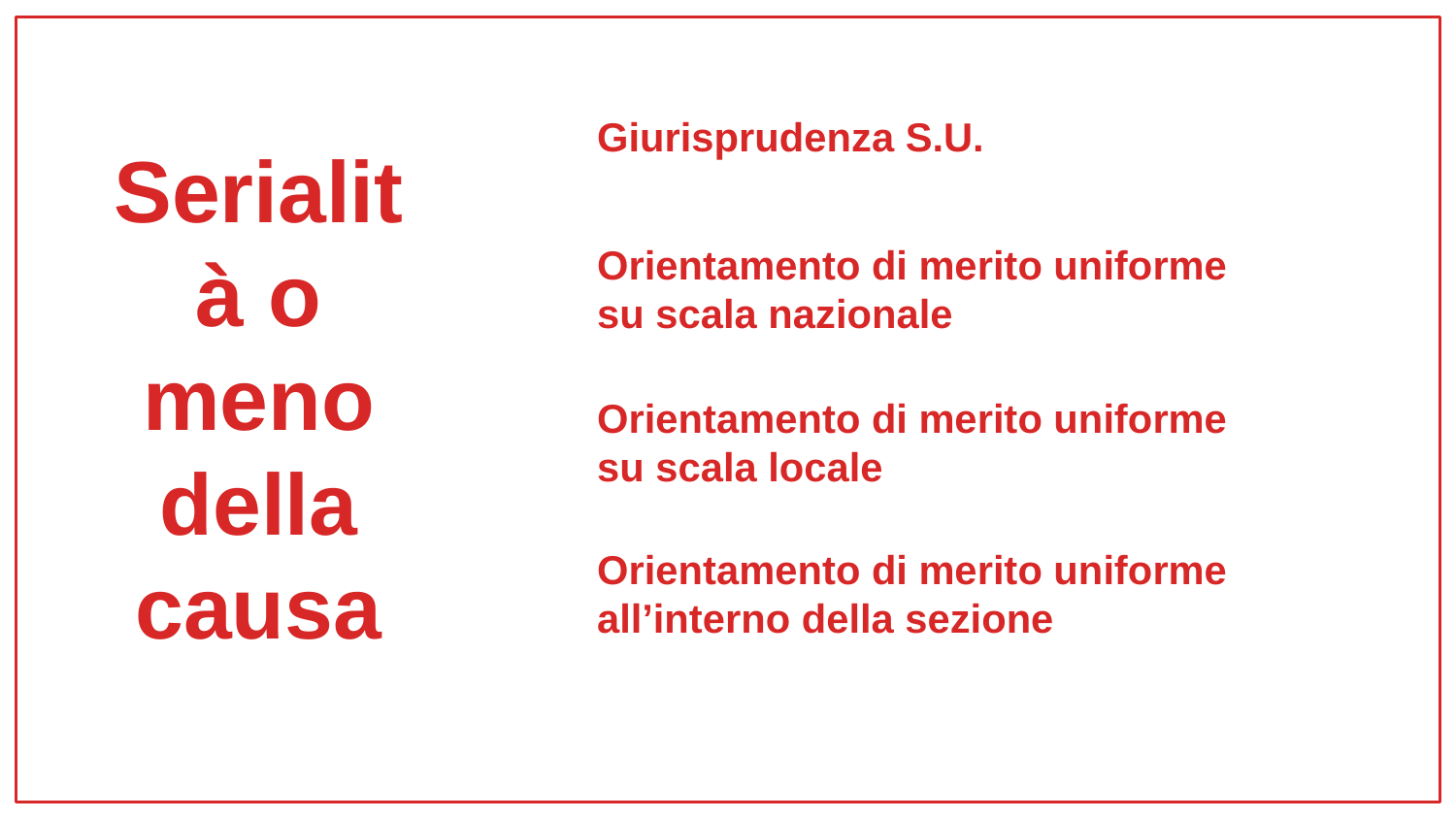

Giurisprudenza S.U.
Orientamento di merito uniforme su scala nazionale
# Serialità o meno della causa
Orientamento di merito uniforme su scala locale
Orientamento di merito uniforme all’interno della sezione